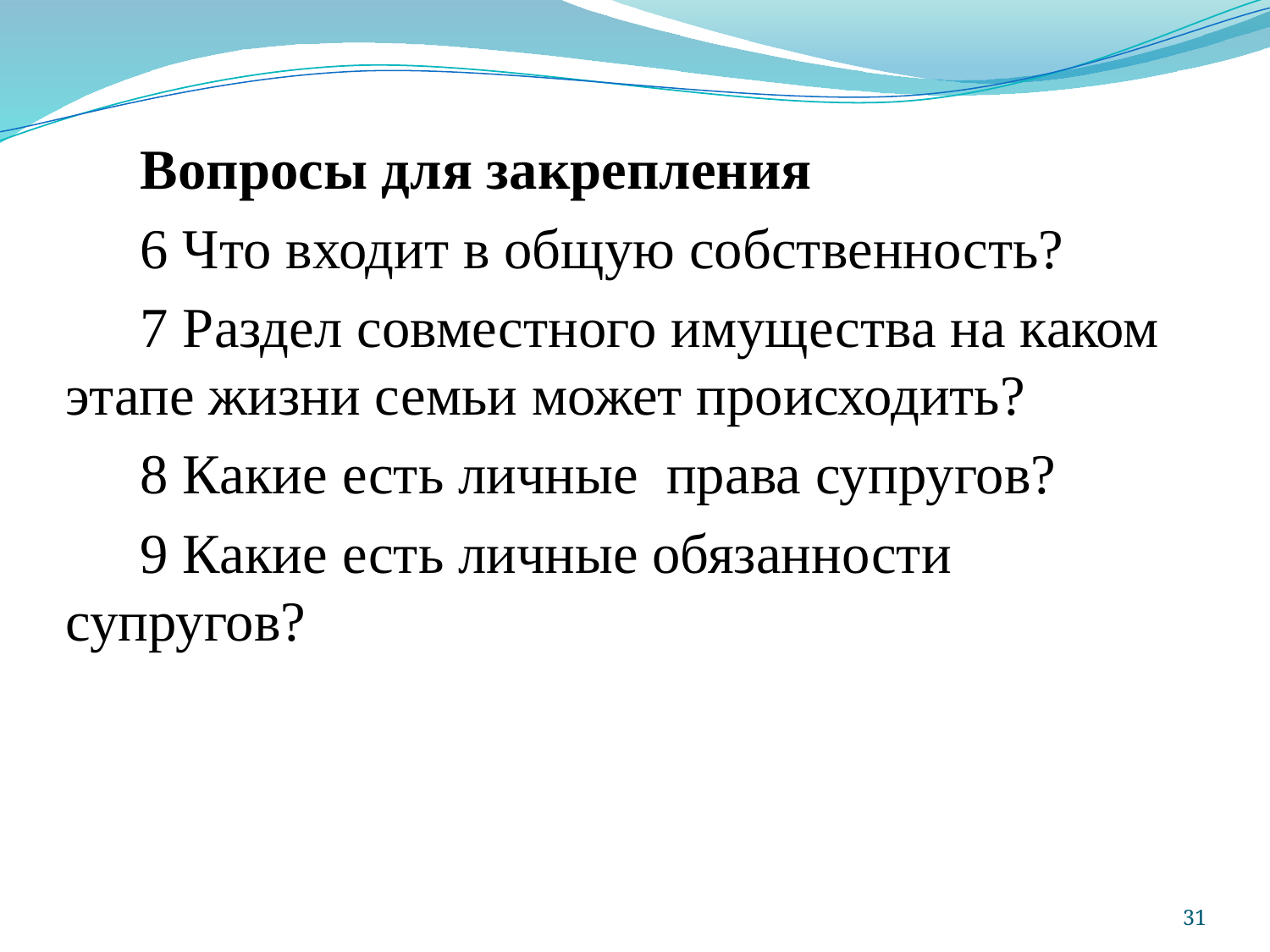

Вопросы для закрепления
6 Что входит в общую собственность?
7 Раздел совместного имущества на каком этапе жизни семьи может происходить?
8 Какие есть личные  права супругов?
9 Какие есть личные обязанности  супругов?

31